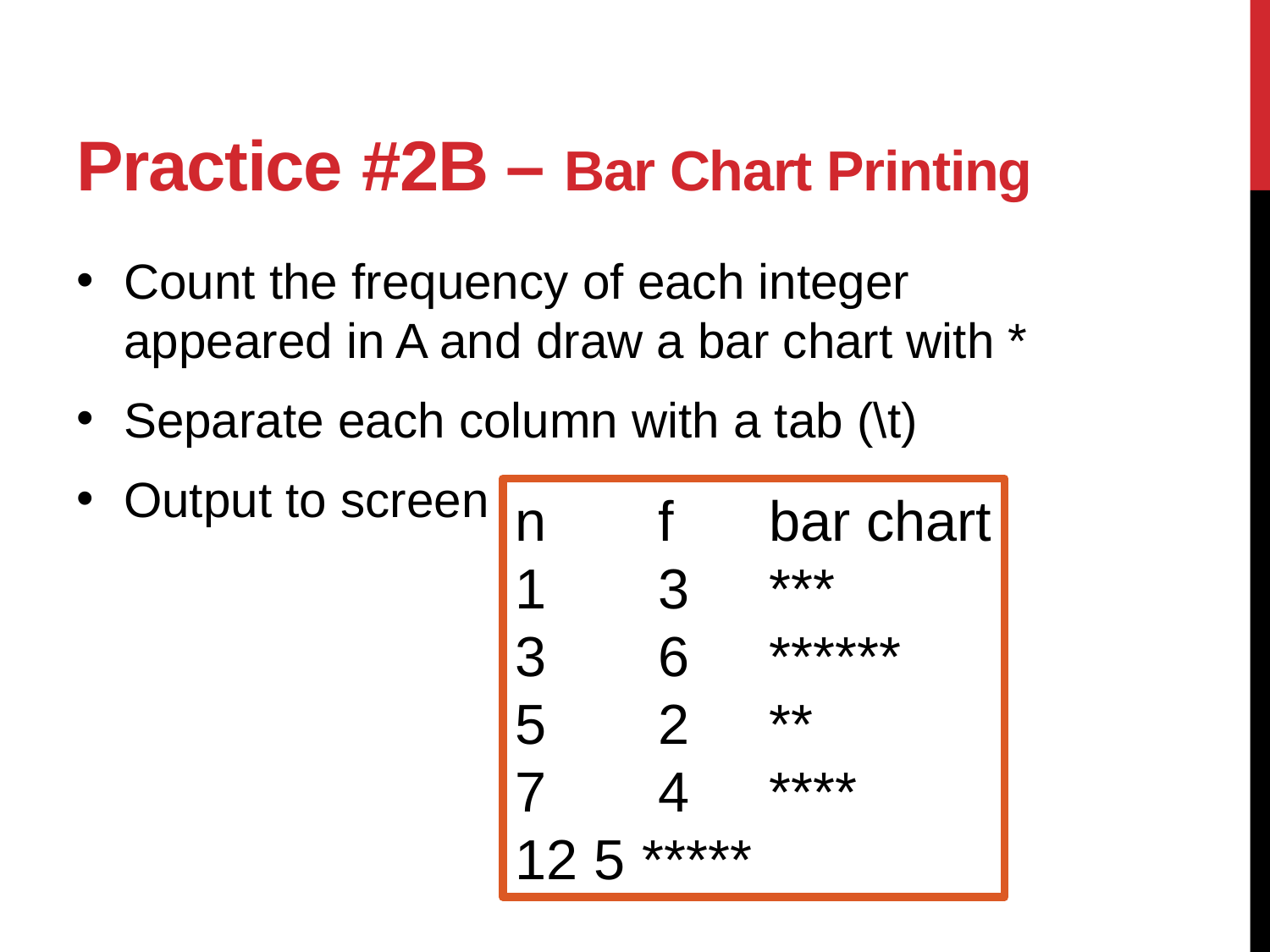

Practice #2B – Bar Chart Printing
Count the frequency of each integer appeared in A and draw a bar chart with *
Separate each column with a tab (\t)
Output to screen

n	 f	bar chart
1	 3	***
3	 6	******
5	 2	**
7	 4	****
12 5	*****